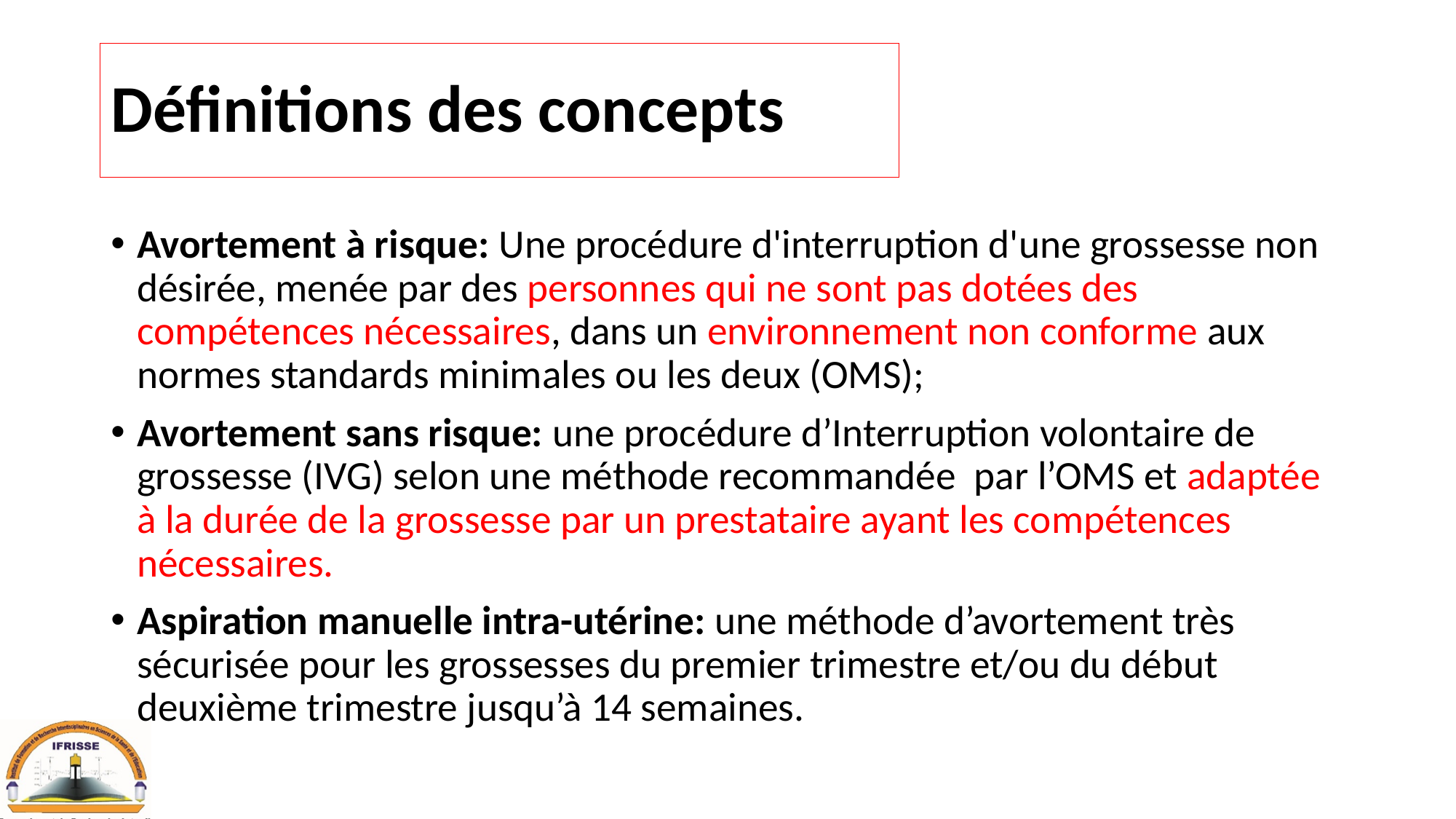

# Définitions des concepts
Avortement à risque: Une procédure d'interruption d'une grossesse non désirée, menée par des personnes qui ne sont pas dotées des compétences nécessaires, dans un environnement non conforme aux normes standards minimales ou les deux (OMS);
Avortement sans risque: une procédure d’Interruption volontaire de grossesse (IVG) selon une méthode recommandée  par l’OMS et adaptée à la durée de la grossesse par un prestataire ayant les compétences nécessaires.
Aspiration manuelle intra-utérine: une méthode d’avortement très sécurisée pour les grossesses du premier trimestre et/ou du début deuxième trimestre jusqu’à 14 semaines.